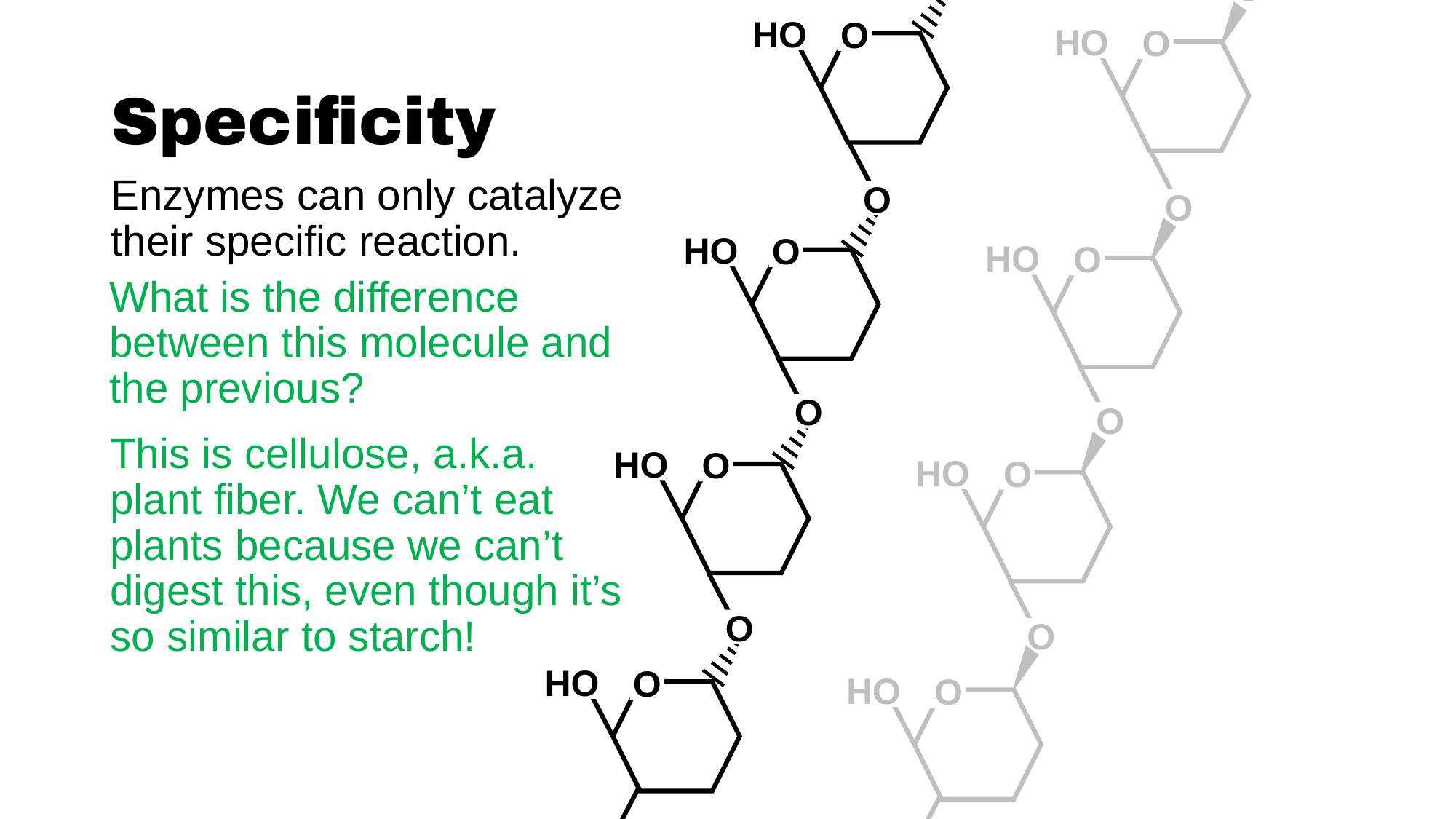

O

HO
O

O

HO
O

O

HO
O

O

HO
O

O
HO
O

# Specificity
Enzymes can only catalyze their specific reaction.
O
HO
O

What is the difference between this molecule and the previous?

O
HO
O

O
HO
O

This is cellulose, a.k.a. plant fiber. We can’t eat plants because we can’t digest this, even though it’s so similar to starch!